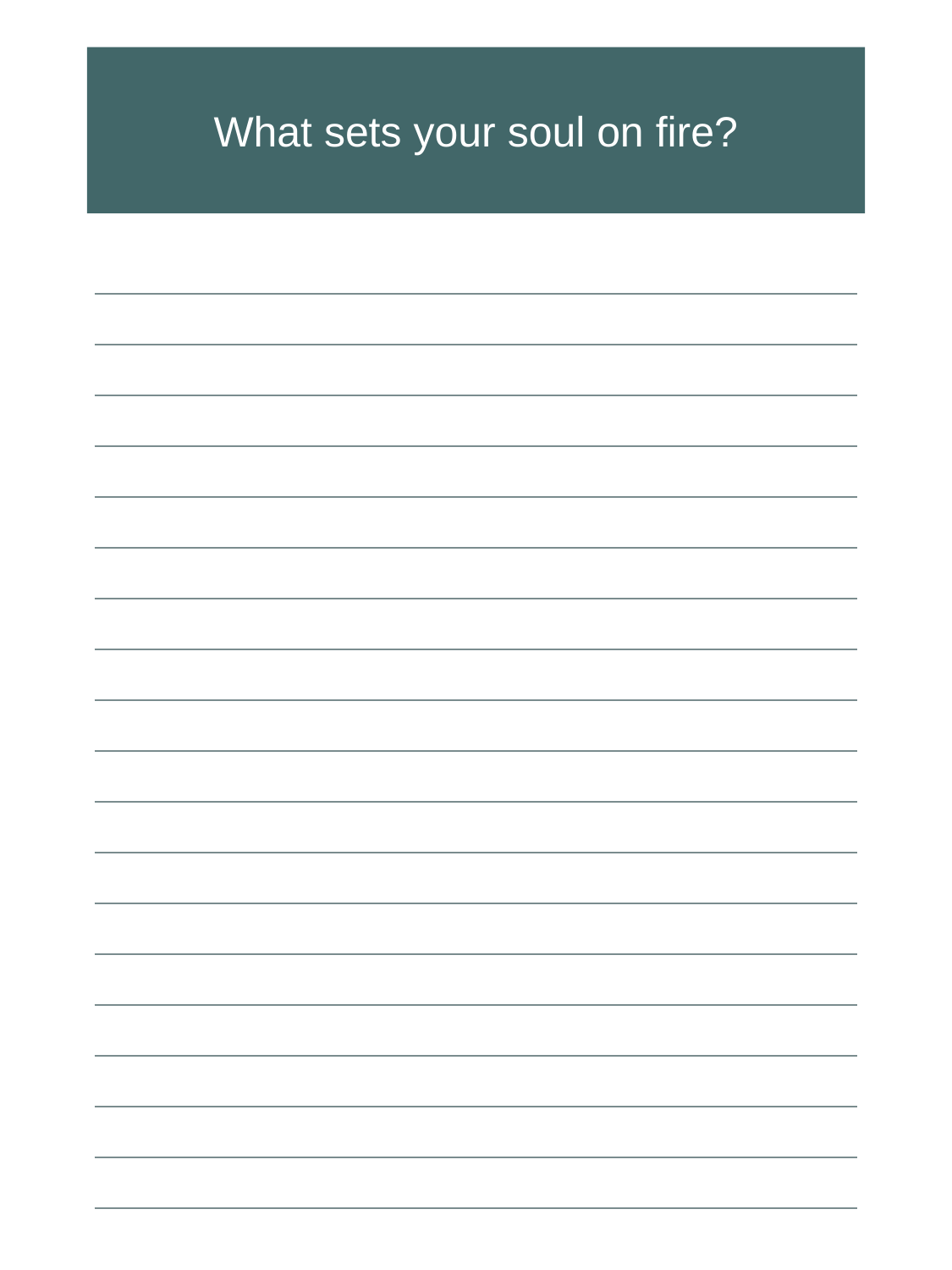

What sets your soul on fire?
|  |
| --- |
|  |
|  |
|  |
|  |
|  |
|  |
|  |
|  |
|  |
|  |
|  |
|  |
|  |
|  |
|  |
|  |
|  |